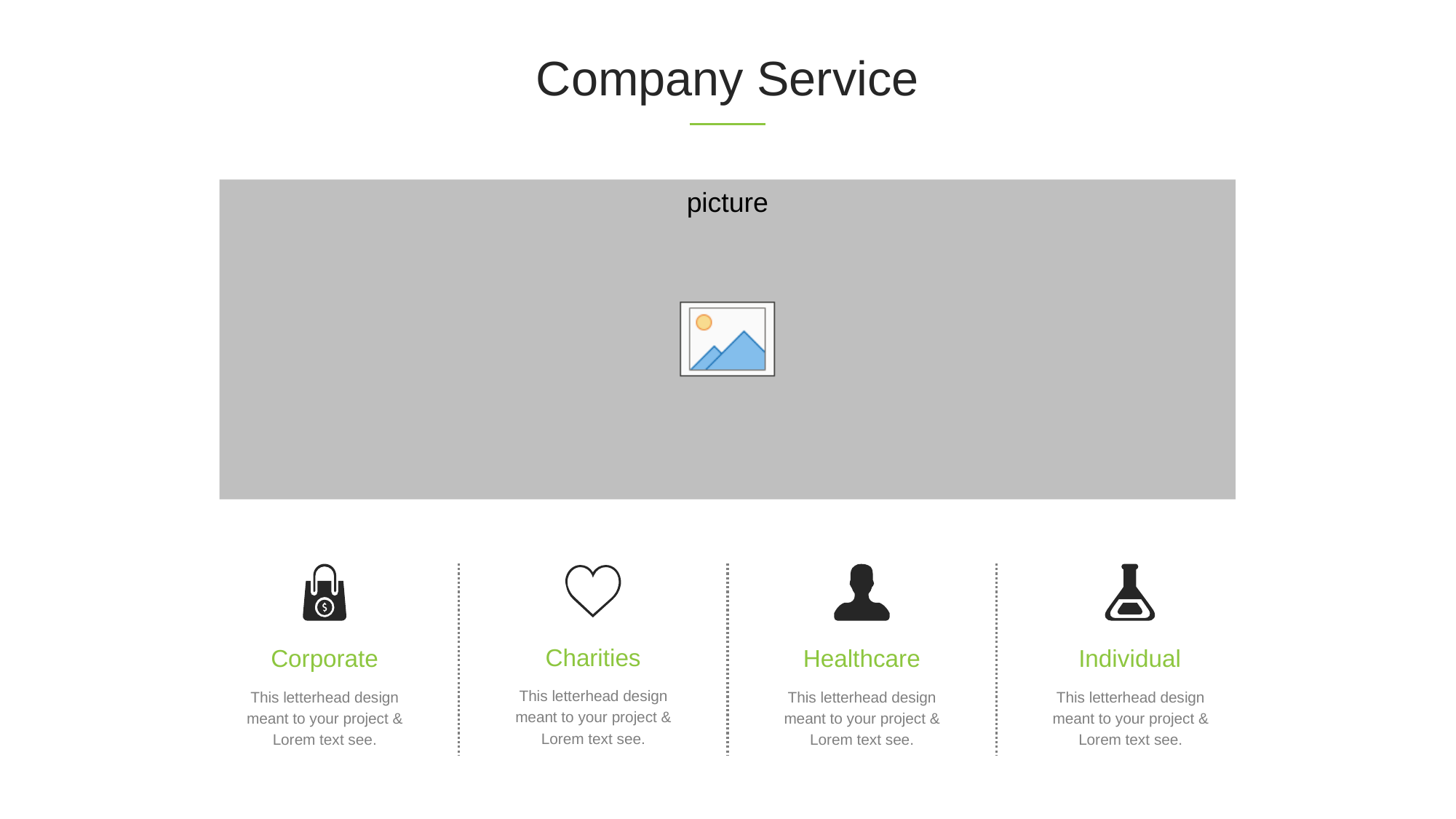

# Company Service
5

Corporate
This letterhead design meant to your project &
Lorem text see.

Healthcare
This letterhead design meant to your project &
Lorem text see.

Individual
This letterhead design meant to your project &
Lorem text see.

Charities
This letterhead design meant to your project &
Lorem text see.
www.yourwebsite.com